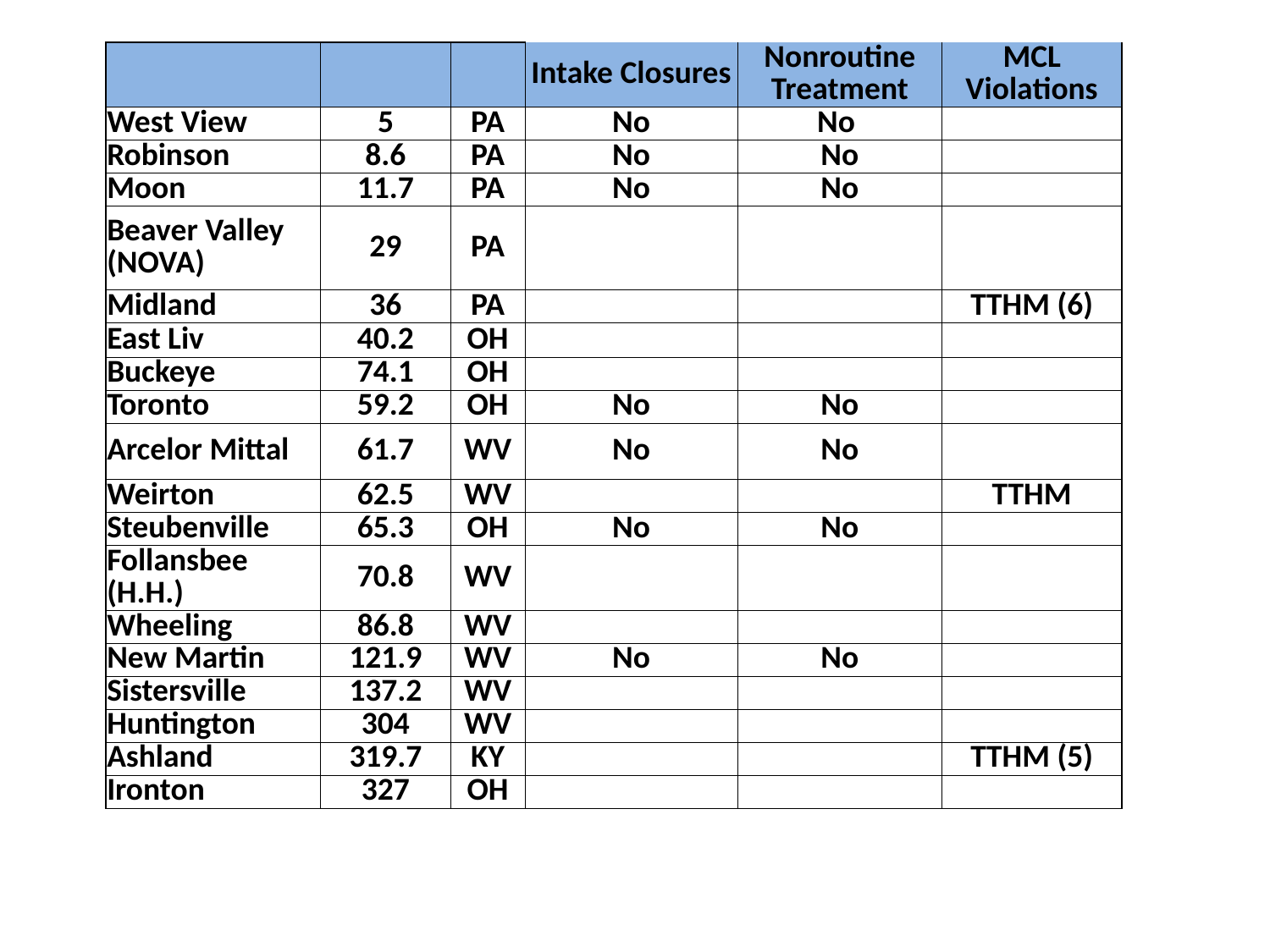

|  |  |  | Intake Closures | Nonroutine Treatment | MCL Violations |
| --- | --- | --- | --- | --- | --- |
| West View | 5 | PA | No | No |  |
| Robinson | 8.6 | PA | No | No |  |
| Moon | 11.7 | PA | No | No |  |
| Beaver Valley (NOVA) | 29 | PA |  |  |  |
| Midland | 36 | PA |  |  | TTHM (6) |
| East Liv | 40.2 | OH |  |  |  |
| Buckeye | 74.1 | OH |  |  |  |
| Toronto | 59.2 | OH | No | No |  |
| Arcelor Mittal | 61.7 | WV | No | No |  |
| Weirton | 62.5 | WV |  |  | TTHM |
| Steubenville | 65.3 | OH | No | No |  |
| Follansbee (H.H.) | 70.8 | WV |  |  |  |
| Wheeling | 86.8 | WV |  |  |  |
| New Martin | 121.9 | WV | No | No |  |
| Sistersville | 137.2 | WV |  |  |  |
| Huntington | 304 | WV |  |  |  |
| Ashland | 319.7 | KY |  |  | TTHM (5) |
| Ironton | 327 | OH |  |  |  |